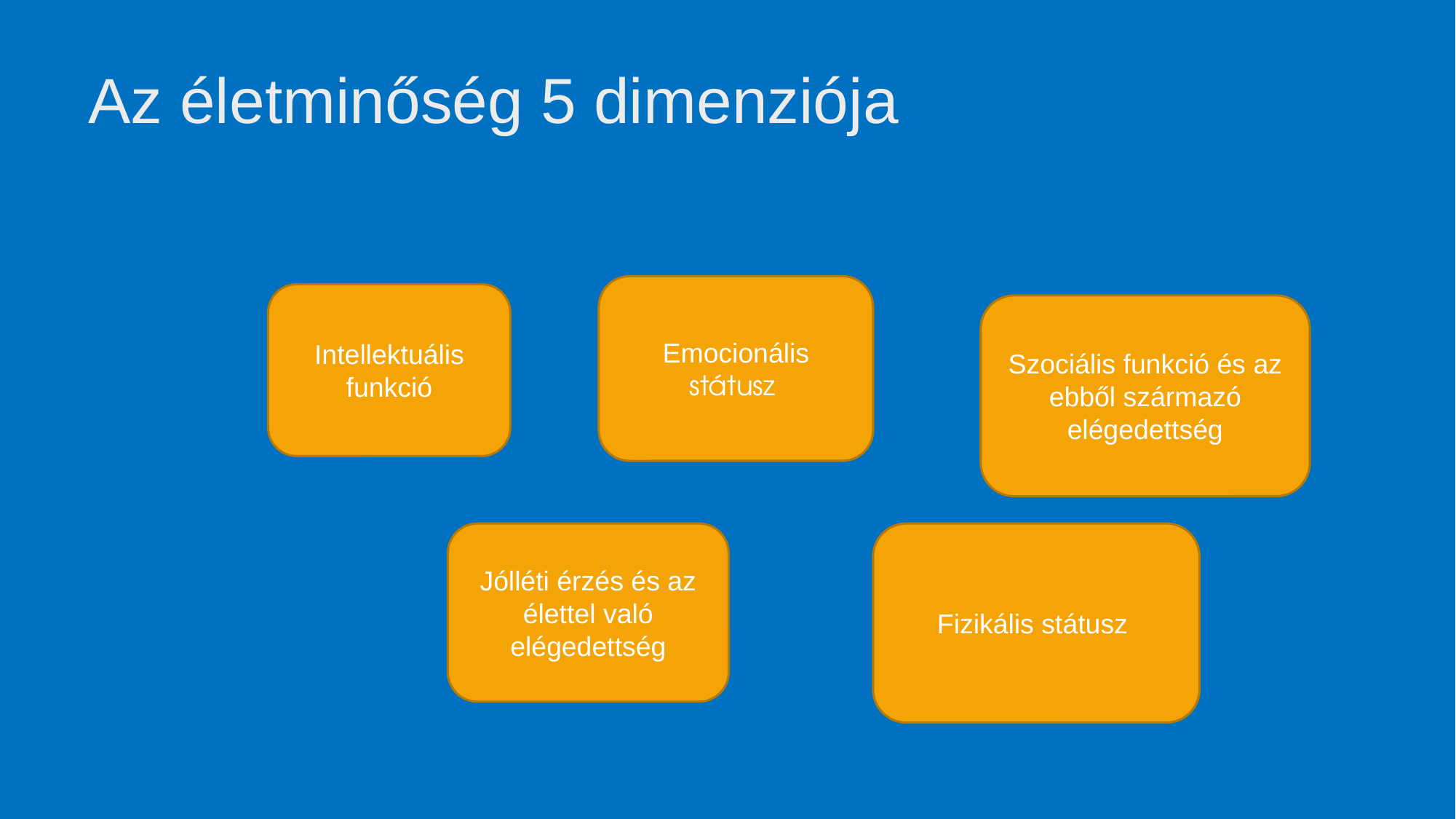

# Az életminőség 5 dimenziója
Emocionális státusz
Intellektuális funkció
Szociális funkció és az ebből származó elégedettség
Jólléti érzés és az élettel való elégedettség
Fizikális státusz